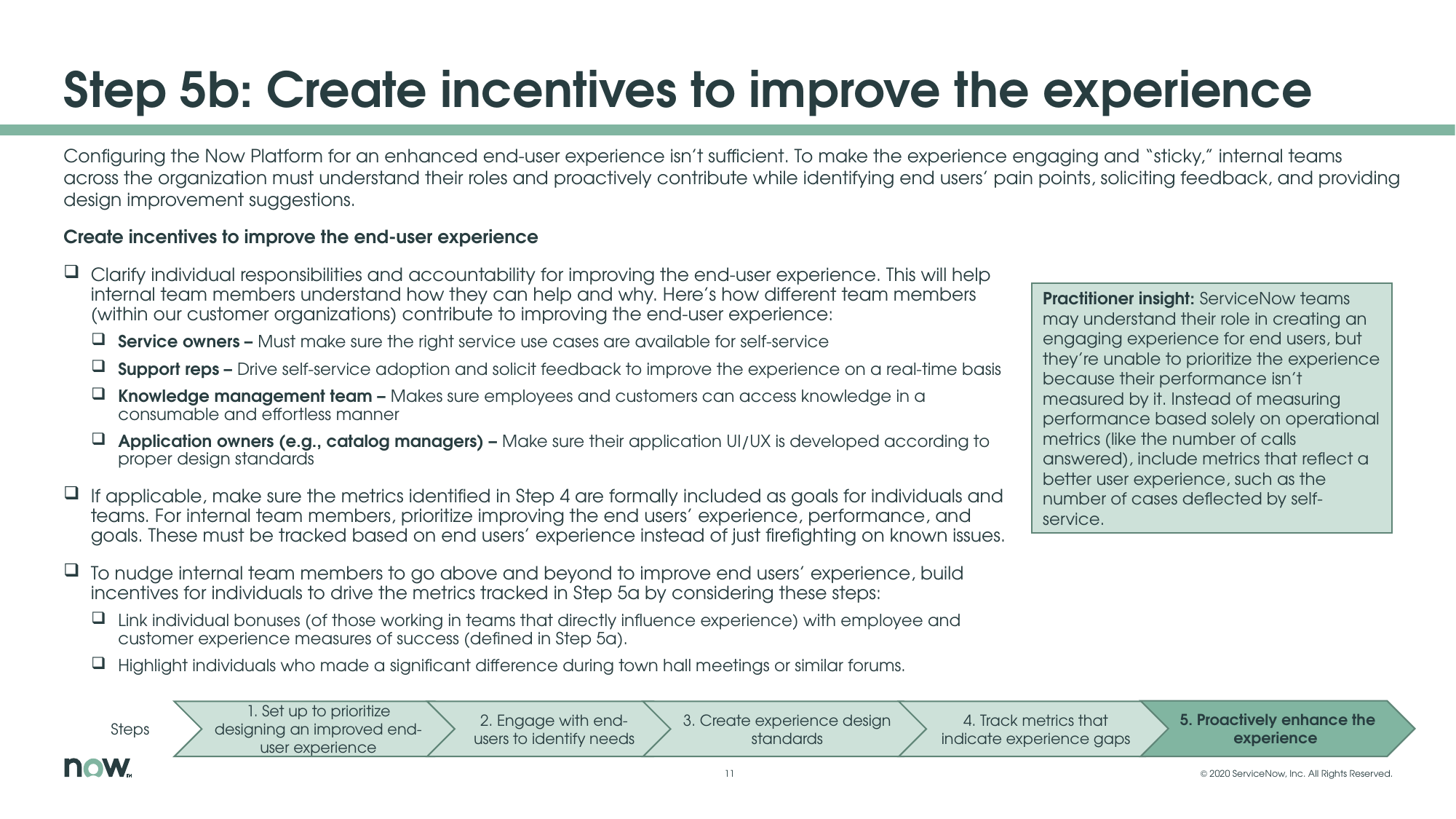

# Step 5b: Create incentives to improve the experience

Configuring the Now Platform for an enhanced end-user experience isn’t sufficient. To make the experience engaging and “sticky,” internal teams across the organization must understand their roles and proactively contribute while identifying end users’ pain points, soliciting feedback, and providing design improvement suggestions.
Create incentives to improve the end-user experience
Clarify individual responsibilities and accountability for improving the end-user experience. This will help internal team members understand how they can help and why. Here’s how different team members (within our customer organizations) contribute to improving the end-user experience:
Service owners – Must make sure the right service use cases are available for self-service
Support reps – Drive self-service adoption and solicit feedback to improve the experience on a real-time basis
Knowledge management team – Makes sure employees and customers can access knowledge in a consumable and effortless manner
Application owners (e.g., catalog managers) – Make sure their application UI/UX is developed according to proper design standards
If applicable, make sure the metrics identified in Step 4 are formally included as goals for individuals and teams. For internal team members, prioritize improving the end users’ experience, performance, and goals. These must be tracked based on end users’ experience instead of just firefighting on known issues.
To nudge internal team members to go above and beyond to improve end users’ experience, build incentives for individuals to drive the metrics tracked in Step 5a by considering these steps:
Link individual bonuses (of those working in teams that directly influence experience) with employee and customer experience measures of success (defined in Step 5a).
Highlight individuals who made a significant difference during town hall meetings or similar forums.
Practitioner insight: ServiceNow teams may understand their role in creating an engaging experience for end users, but they’re unable to prioritize the experience because their performance isn’t measured by it. Instead of measuring performance based solely on operational metrics (like the number of calls answered), include metrics that reflect a better user experience, such as the number of cases deflected by self-service.
5. Proactively enhance the experience
Steps
1. Set up to prioritize designing an improved end-user experience
2. Engage with end-users to identify needs
3. Create experience design standards
4. Track metrics that indicate experience gaps